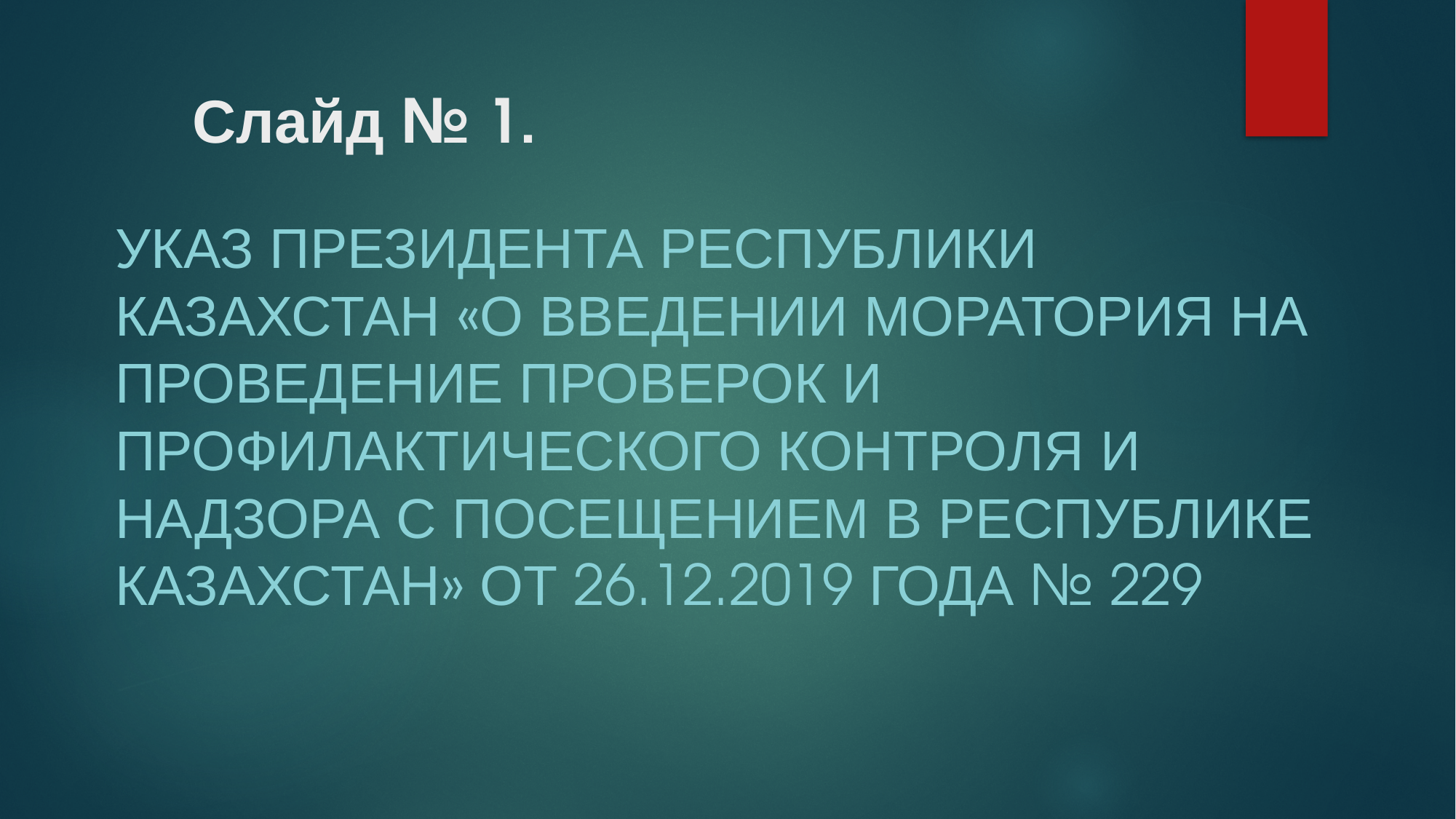

# Слайд № 1.
Указ Президента Республики Казахстан «О введении моратория на проведение проверок и профилактического контроля и надзора с посещением в Республике Казахстан» от 26.12.2019 года № 229